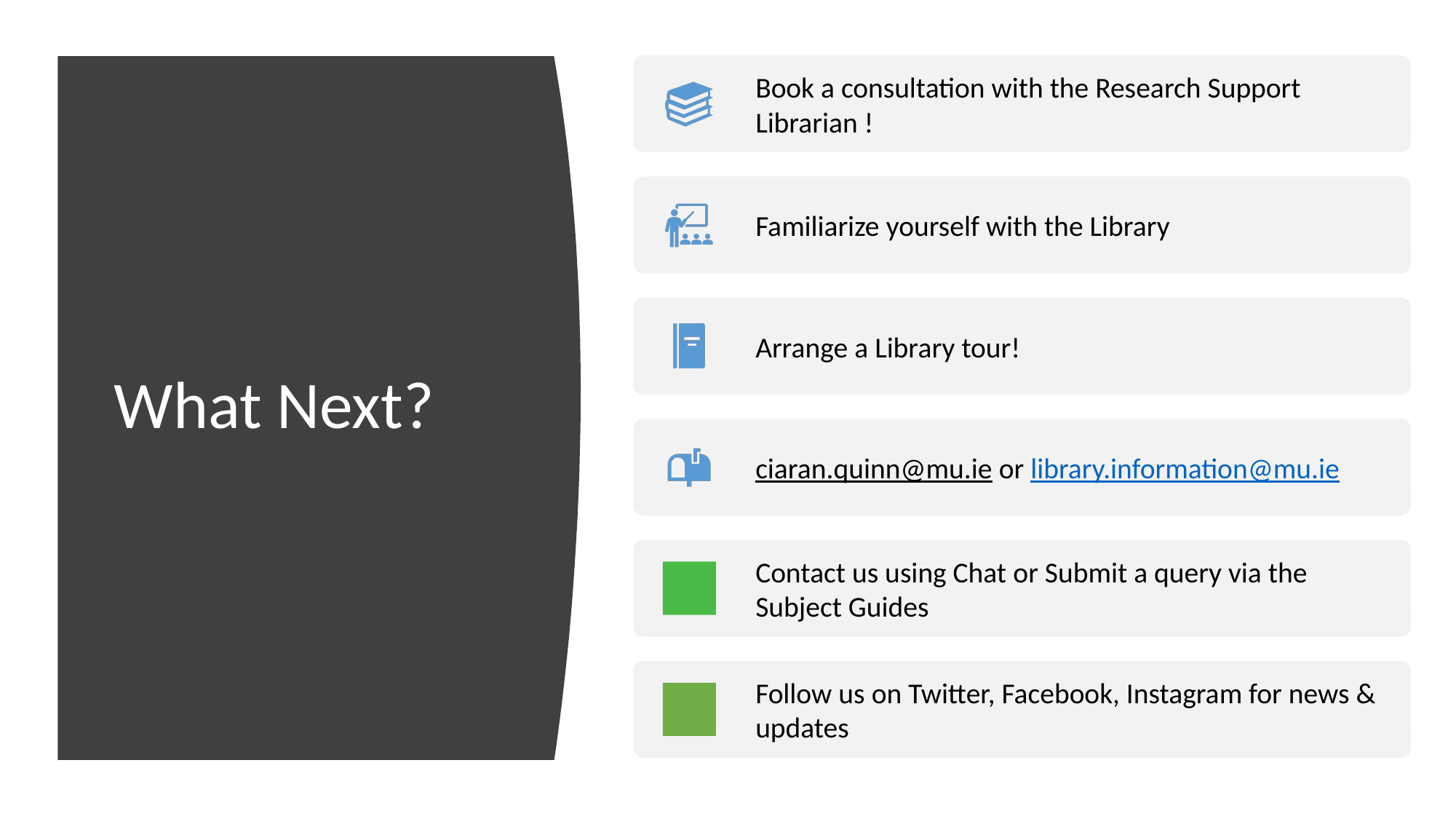

Book a consultation with the Research Support Librarian !
Familiarize yourself with the Library
Arrange a Library tour!
ciaran.quinn@mu.ie or library.information@mu.ie
Contact us using Chat or Submit a query via the Subject Guides
Follow us on Twitter, Facebook, Instagram for news & updates

# What Next?